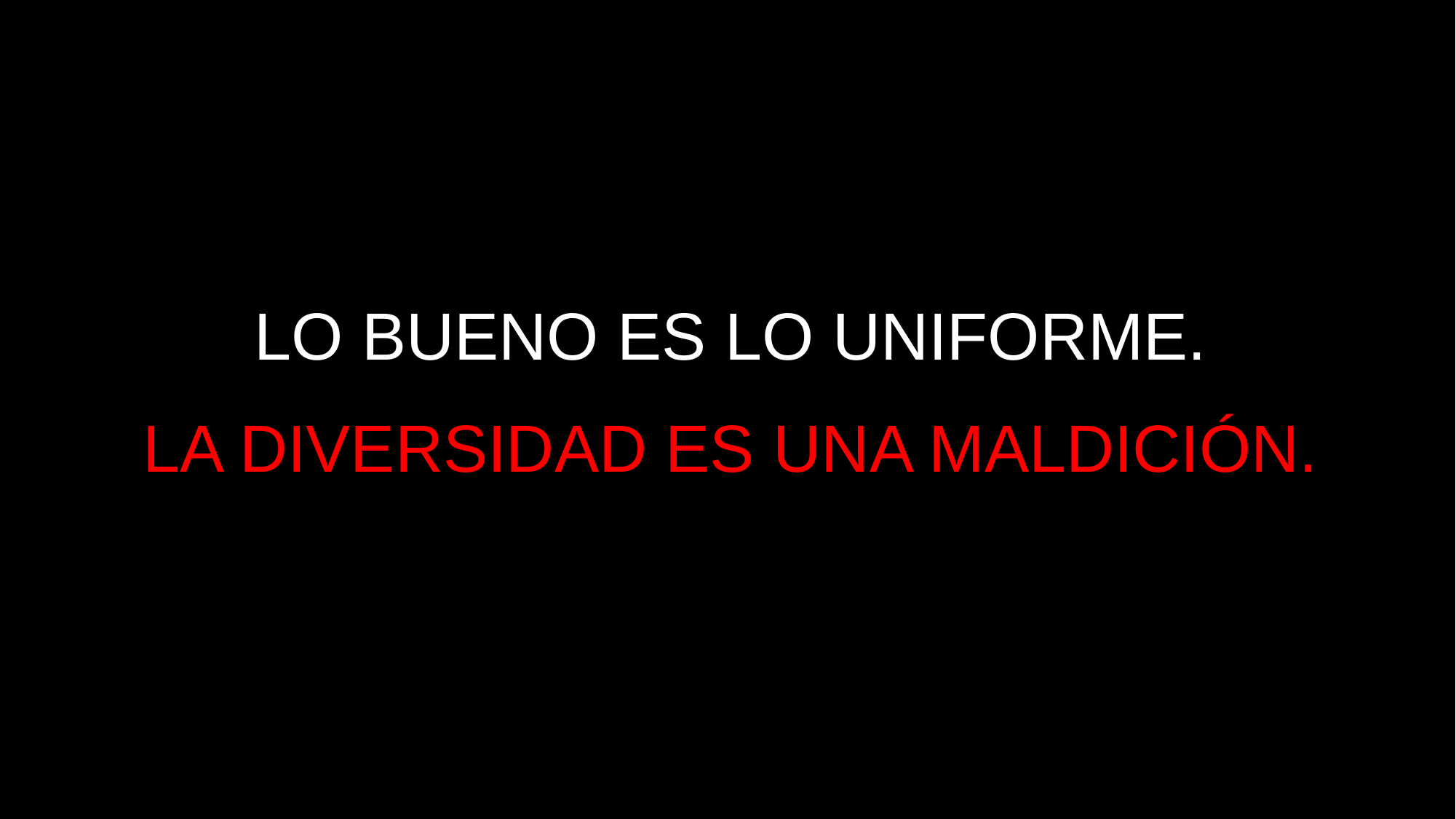

LO BUENO ES LO UNIFORME.
LA DIVERSIDAD ES UNA MALDICIÓN.